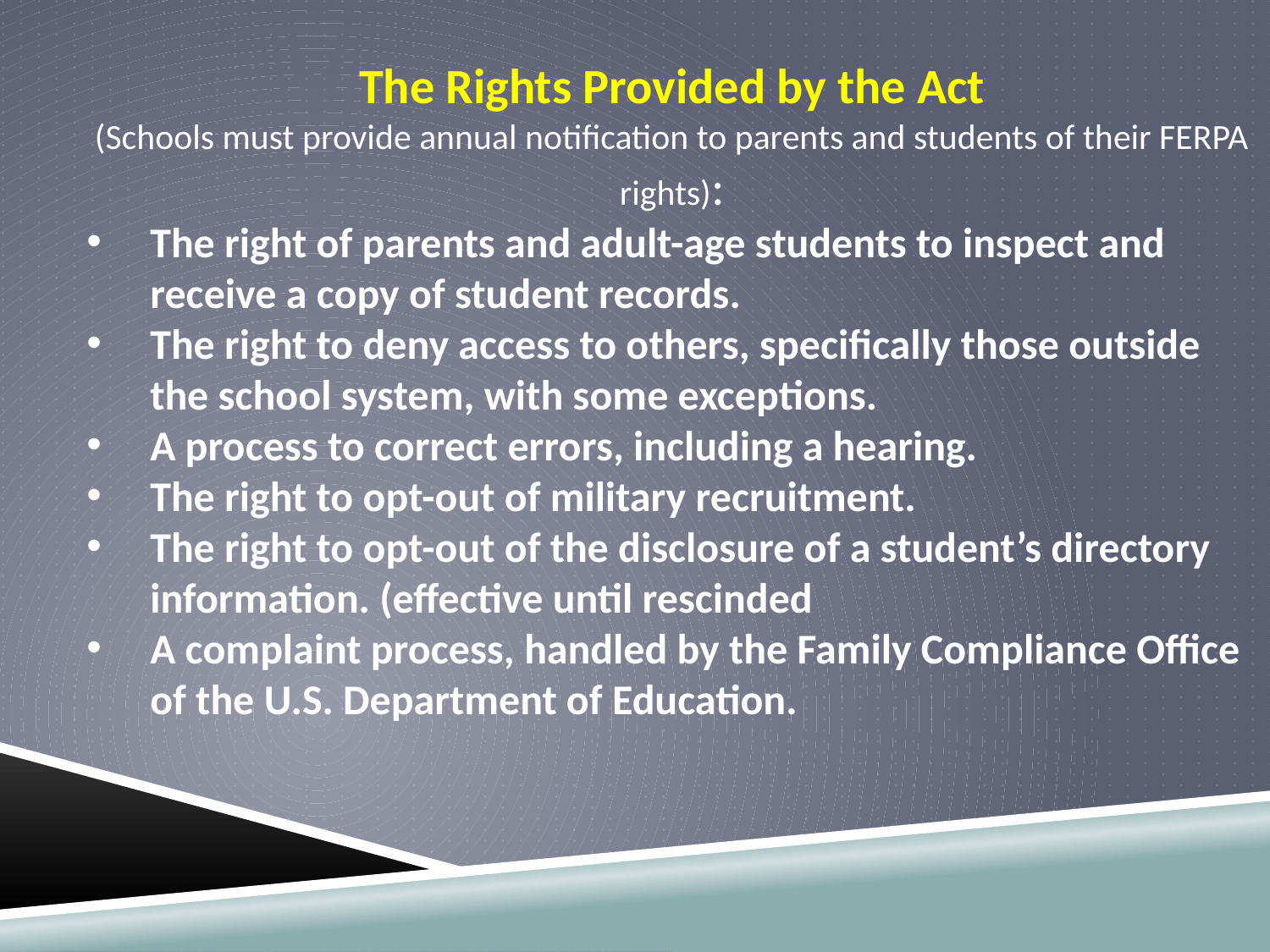

The Rights Provided by the Act
(Schools must provide annual notification to parents and students of their FERPA rights):
The right of parents and adult-age students to inspect and receive a copy of student records.
The right to deny access to others, specifically those outside the school system, with some exceptions.
A process to correct errors, including a hearing.
The right to opt-out of military recruitment.
The right to opt-out of the disclosure of a student’s directory information. (effective until rescinded
A complaint process, handled by the Family Compliance Office of the U.S. Department of Education.